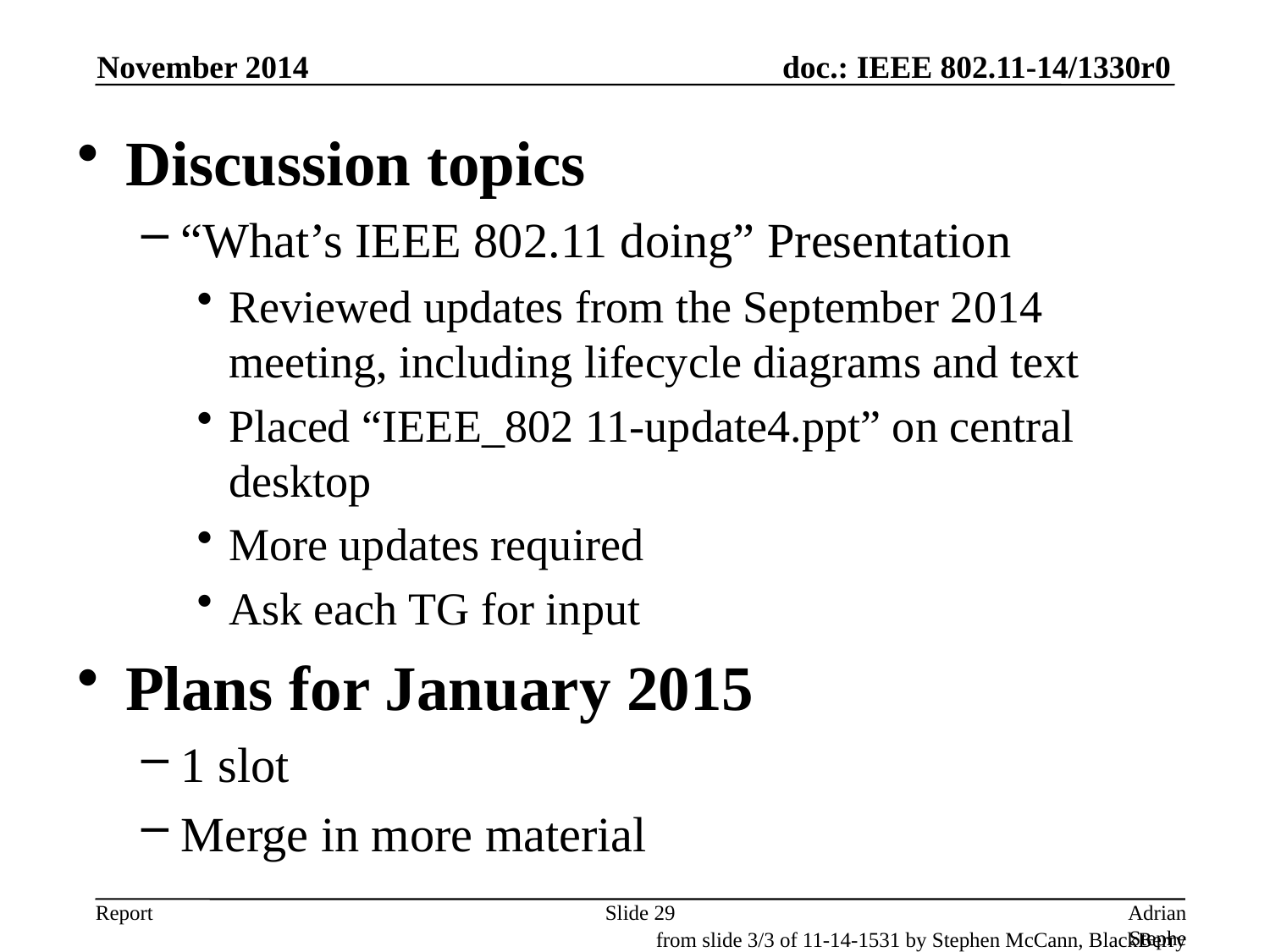

November 2014
Discussion topics
“What’s IEEE 802.11 doing” Presentation
Reviewed updates from the September 2014 meeting, including lifecycle diagrams and text
Placed “IEEE_802 11-update4.ppt” on central desktop
More updates required
Ask each TG for input
Plans for January 2015
1 slot
Merge in more material

Slide 29
Adrian Stephens, Intel Corporation
from slide 3/3 of 11-14-1531 by Stephen McCann, BlackBerry